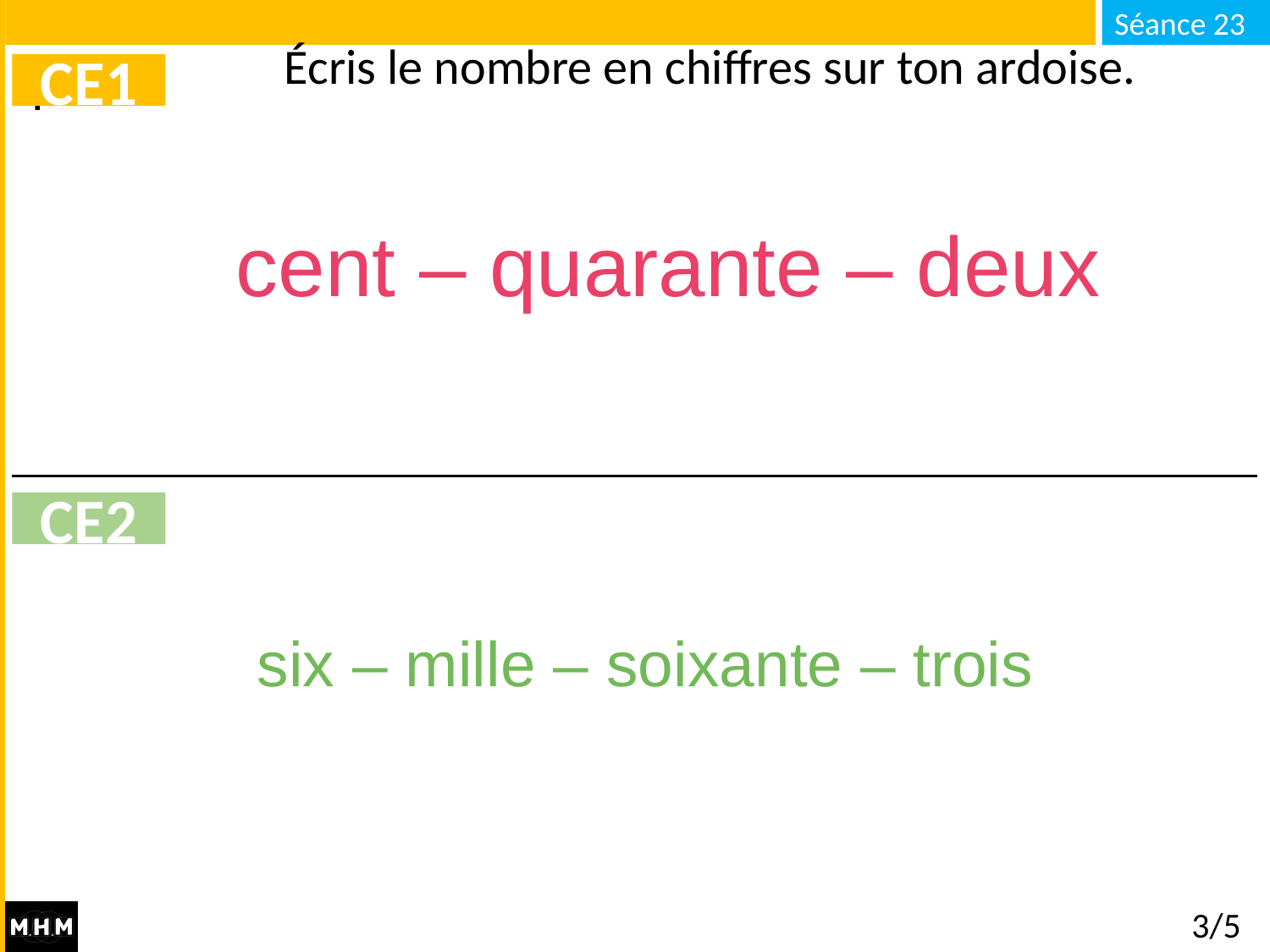

# Écris le nombre en chiffres sur ton ardoise.
CE1
cent – quarante – deux
CE2
six – mille – soixante – trois
3/5